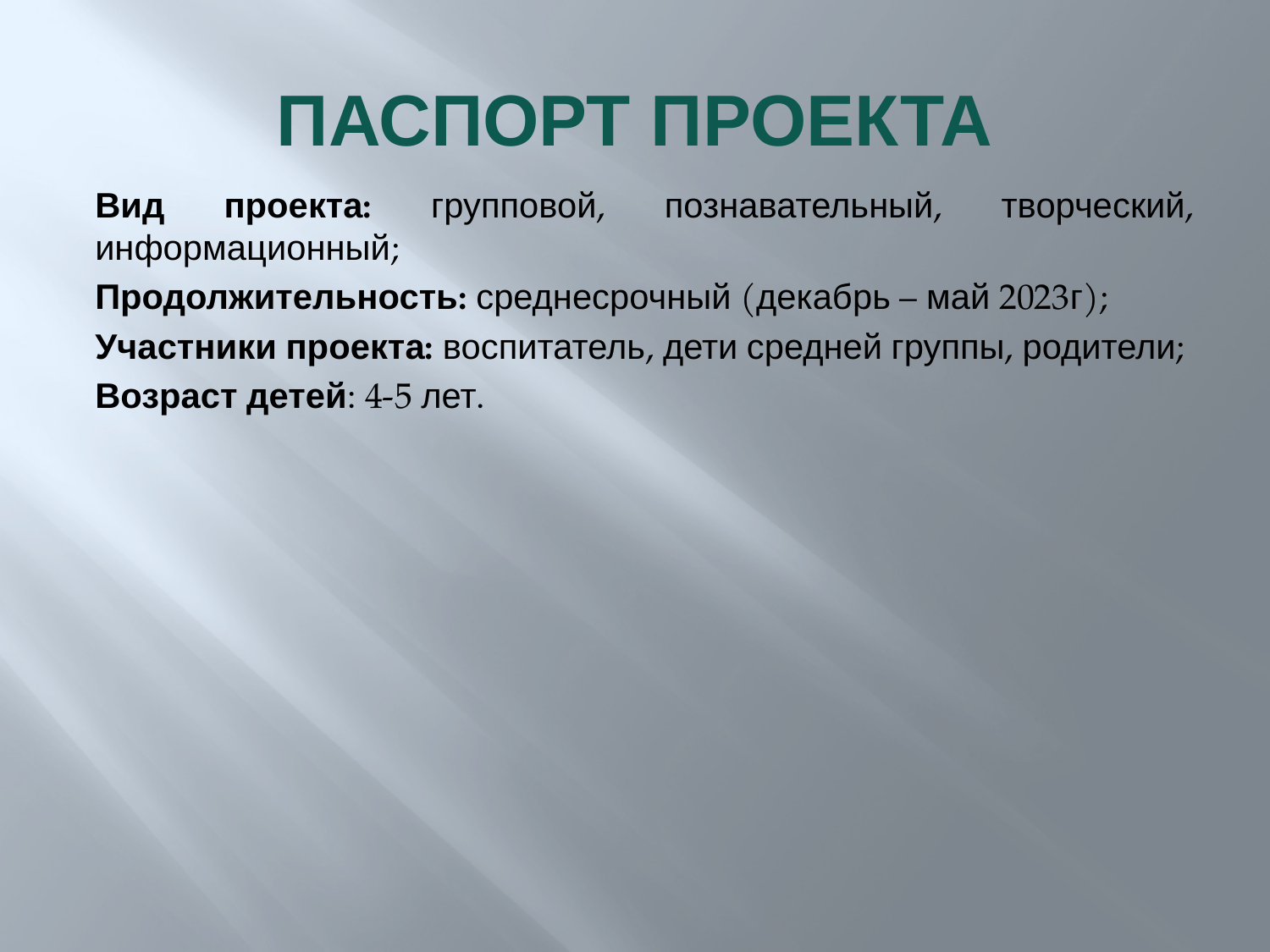

# ПАСПОРТ ПРОЕКТА
Вид проекта: групповой, познавательный, творческий, информационный;
Продолжительность: среднесрочный (декабрь – май 2023г);
Участники проекта: воспитатель, дети средней группы, родители;
Возраст детей: 4-5 лет.